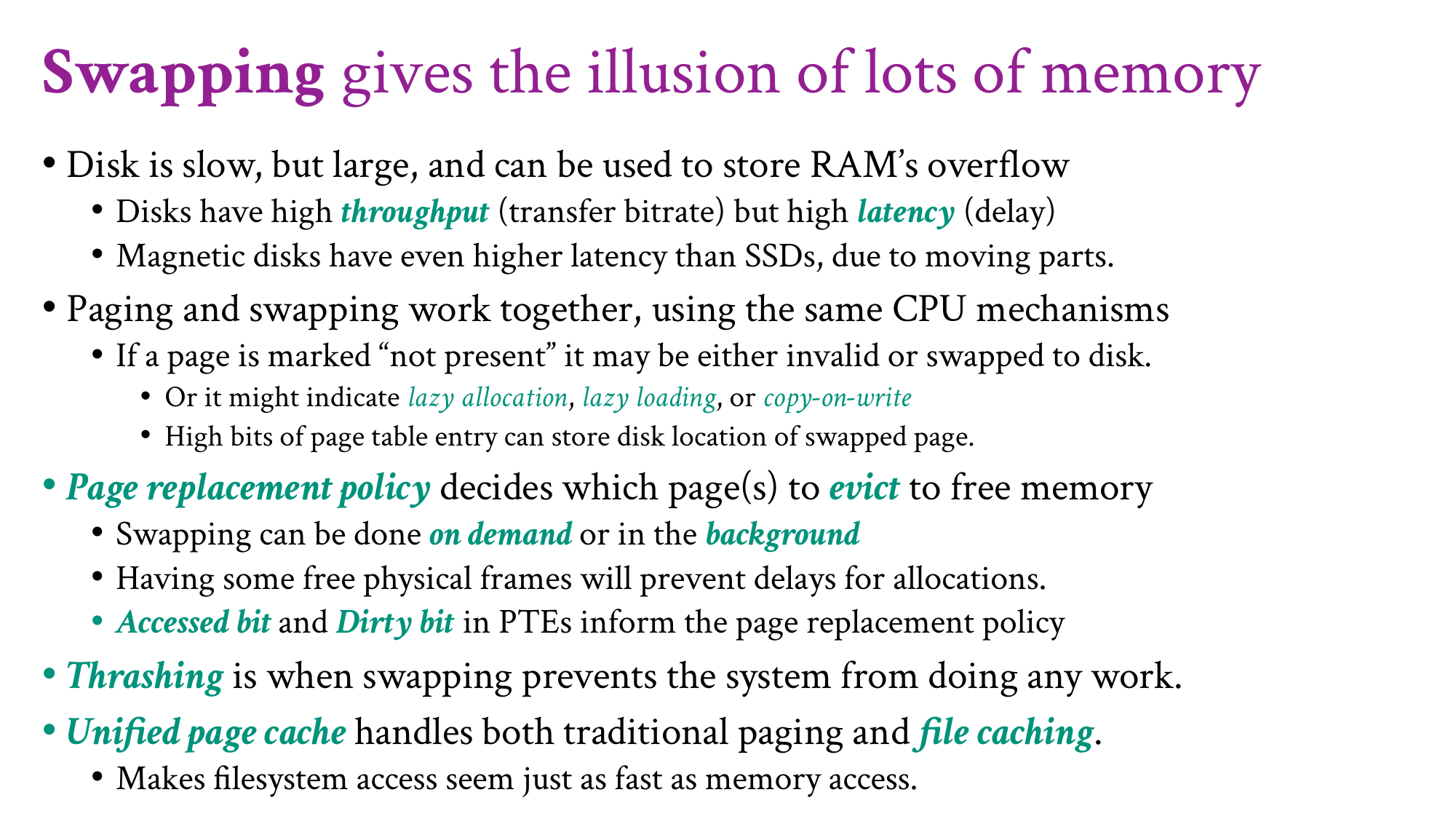

# Swapping gives the illusion of lots of memory
Disk is slow, but large, and can be used to store RAM’s overflow
Disks have high throughput (transfer bitrate) but high latency (delay)
Magnetic disks have even higher latency than SSDs, due to moving parts.
Paging and swapping work together, using the same CPU mechanisms
If a page is marked “not present” it may be either invalid or swapped to disk.
Or it might indicate lazy allocation, lazy loading, or copy-on-write
High bits of page table entry can store disk location of swapped page.
Page replacement policy decides which page(s) to evict to free memory
Swapping can be done on demand or in the background
Having some free physical frames will prevent delays for allocations.
Accessed bit and Dirty bit in PTEs inform the page replacement policy
Thrashing is when swapping prevents the system from doing any work.
Unified page cache handles both traditional paging and file caching.
Makes filesystem access seem just as fast as memory access.